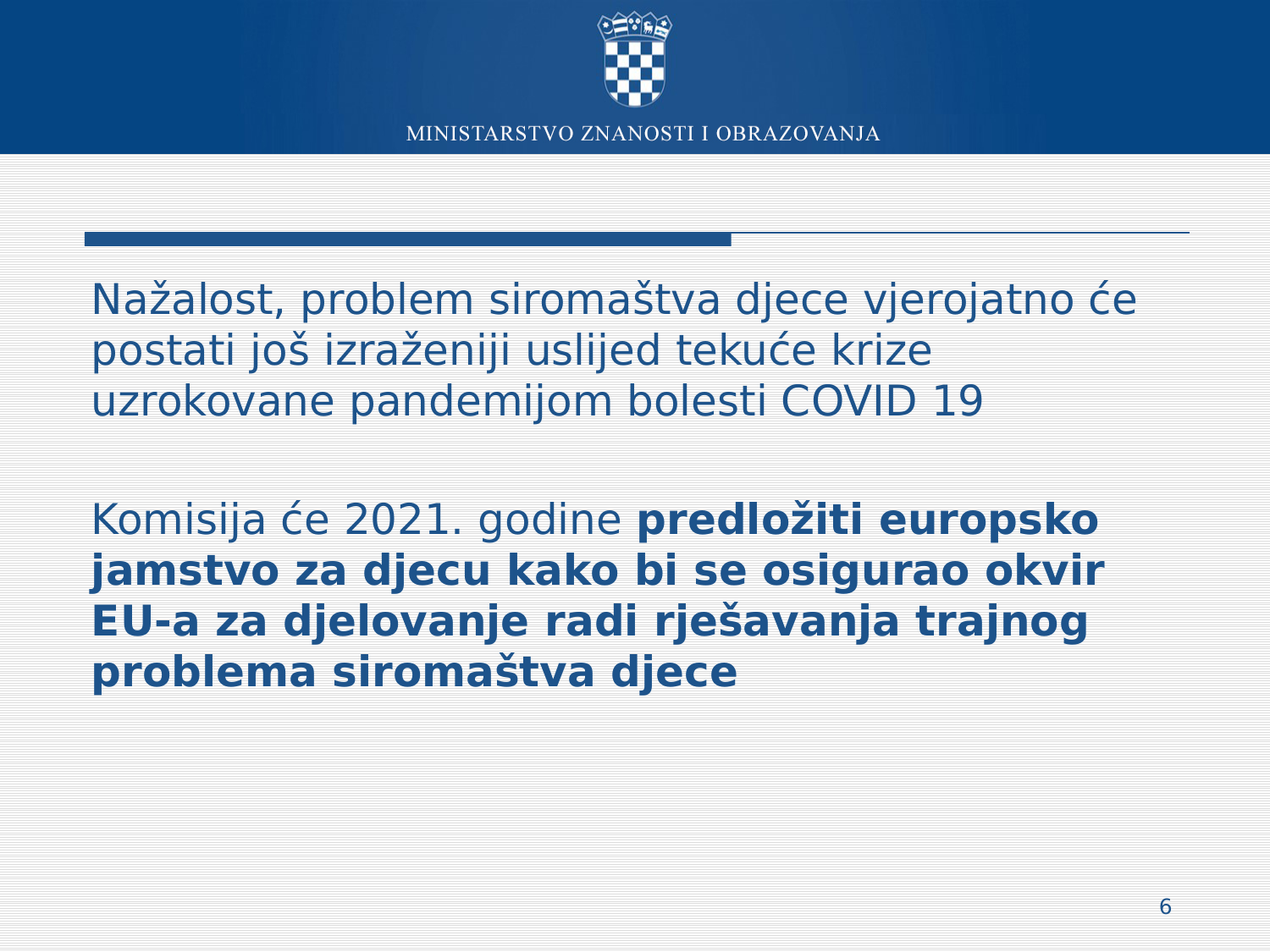

Nažalost, problem siromaštva djece vjerojatno će postati još izraženiji uslijed tekuće krize uzrokovane pandemijom bolesti COVID 19

Komisija će 2021. godine predložiti europsko jamstvo za djecu kako bi se osigurao okvir EU-a za djelovanje radi rješavanja trajnog problema siromaštva djece

6